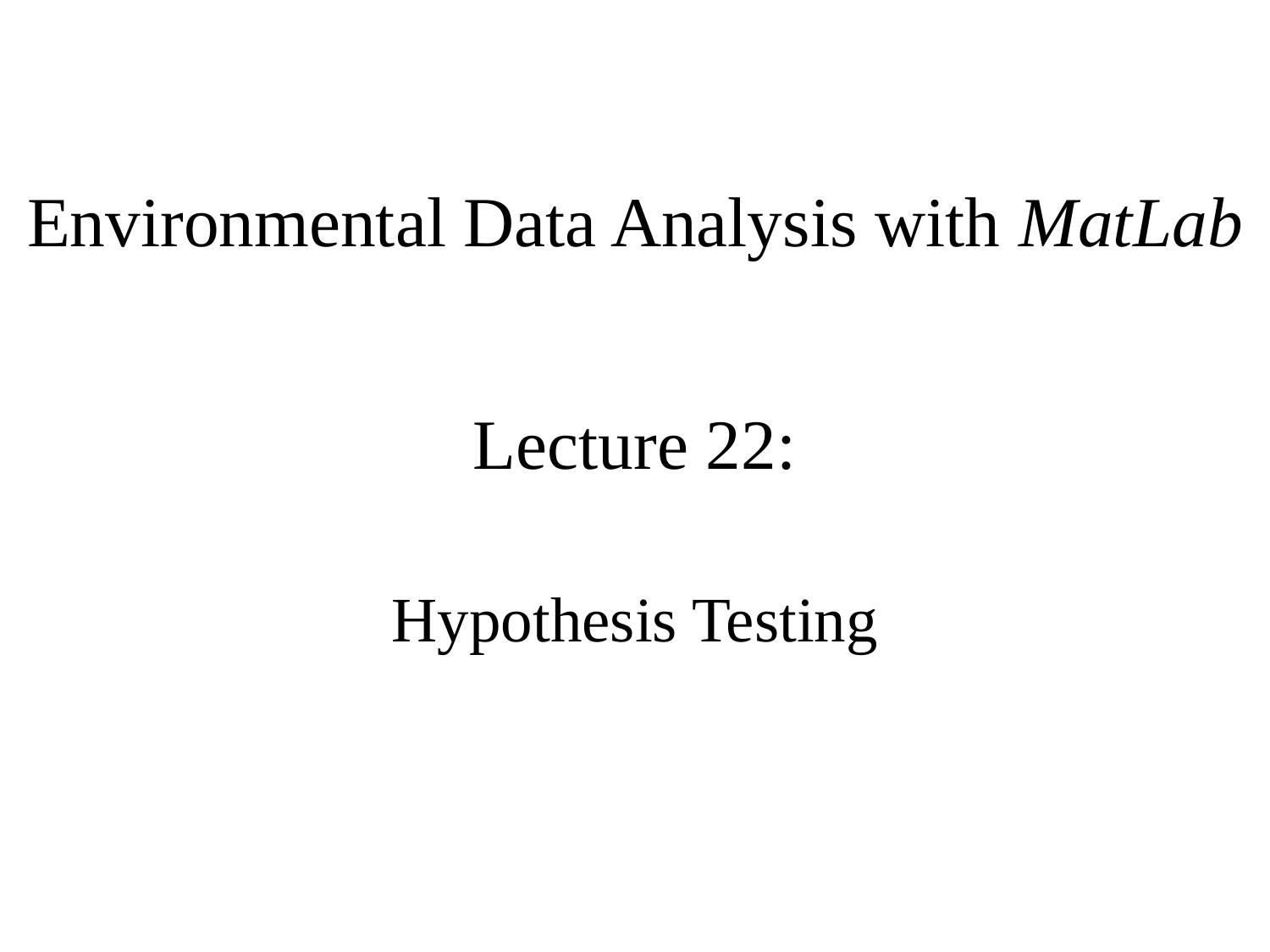

Environmental Data Analysis with MatLab
Lecture 22:

Hypothesis Testing